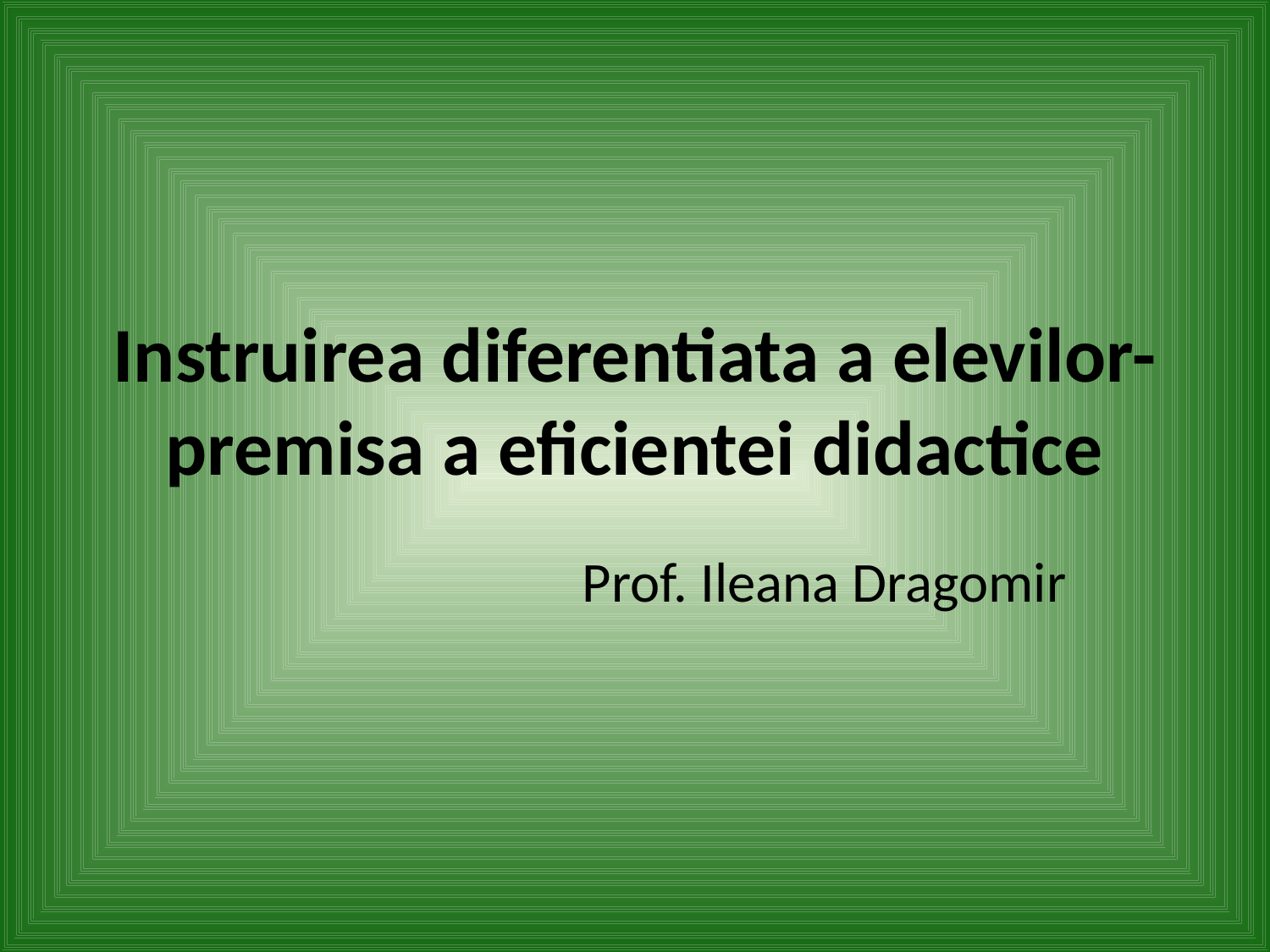

# Instruirea diferentiata a elevilor- premisa a eficientei didactice
Prof. Ileana Dragomir